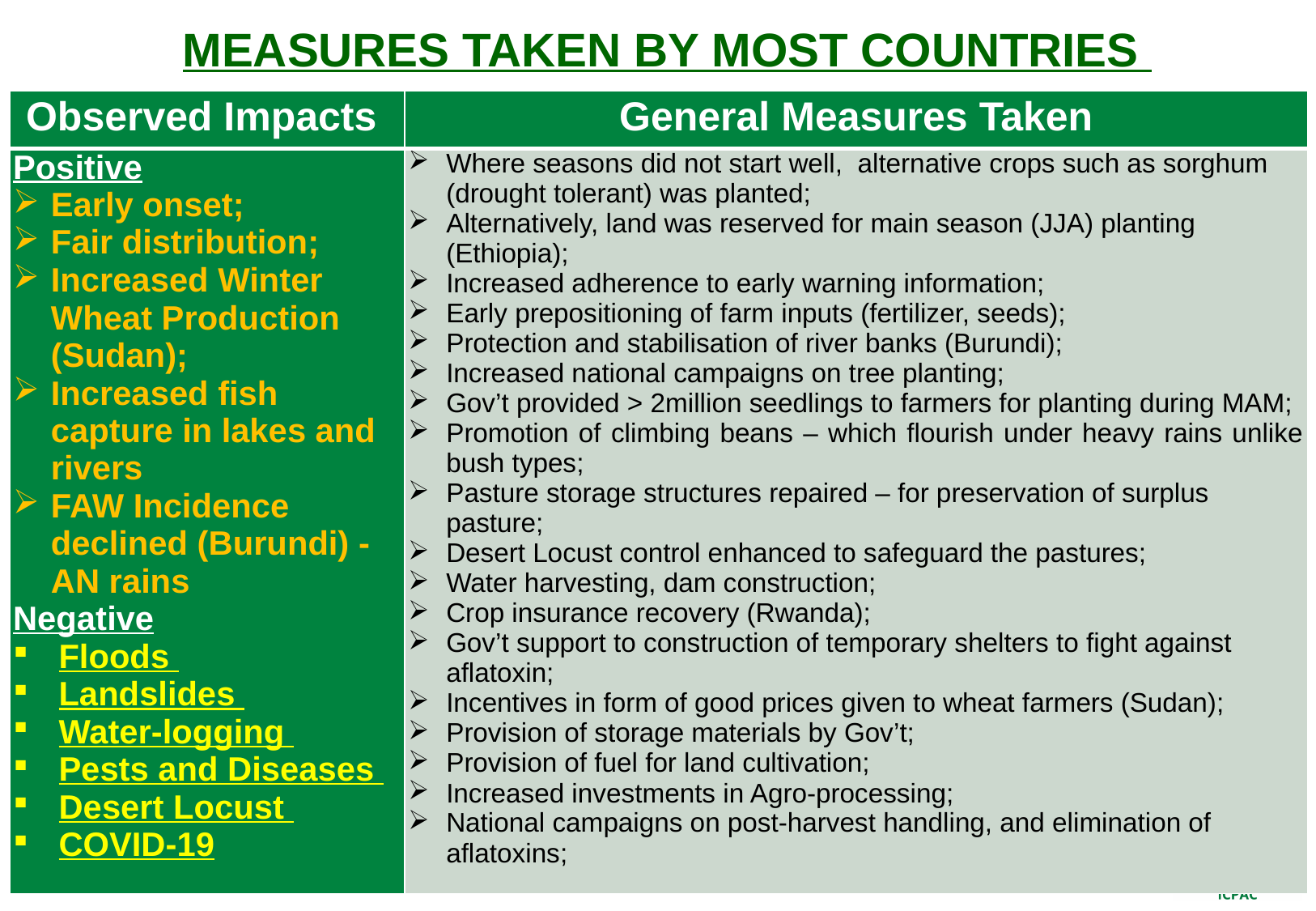

# measures taken by most countries
| Observed Impacts | General Measures Taken |
| --- | --- |
| Positive Early onset; Fair distribution; Increased Winter Wheat Production (Sudan); Increased fish capture in lakes and rivers FAW Incidence declined (Burundi) - AN rains Negative Floods Landslides Water-logging Pests and Diseases Desert Locust COVID-19 | Where seasons did not start well, alternative crops such as sorghum (drought tolerant) was planted; Alternatively, land was reserved for main season (JJA) planting (Ethiopia); Increased adherence to early warning information; Early prepositioning of farm inputs (fertilizer, seeds); Protection and stabilisation of river banks (Burundi); Increased national campaigns on tree planting; Gov’t provided > 2million seedlings to farmers for planting during MAM; Promotion of climbing beans – which flourish under heavy rains unlike bush types; Pasture storage structures repaired – for preservation of surplus pasture; Desert Locust control enhanced to safeguard the pastures; Water harvesting, dam construction; Crop insurance recovery (Rwanda); Gov’t support to construction of temporary shelters to fight against aflatoxin; Incentives in form of good prices given to wheat farmers (Sudan); Provision of storage materials by Gov’t; Provision of fuel for land cultivation; Increased investments in Agro-processing; National campaigns on post-harvest handling, and elimination of aflatoxins; |
INTERGOVERNMENTAL AUTHORITY ON DEVELOPMENT
Sunday, May 17, 2020
3